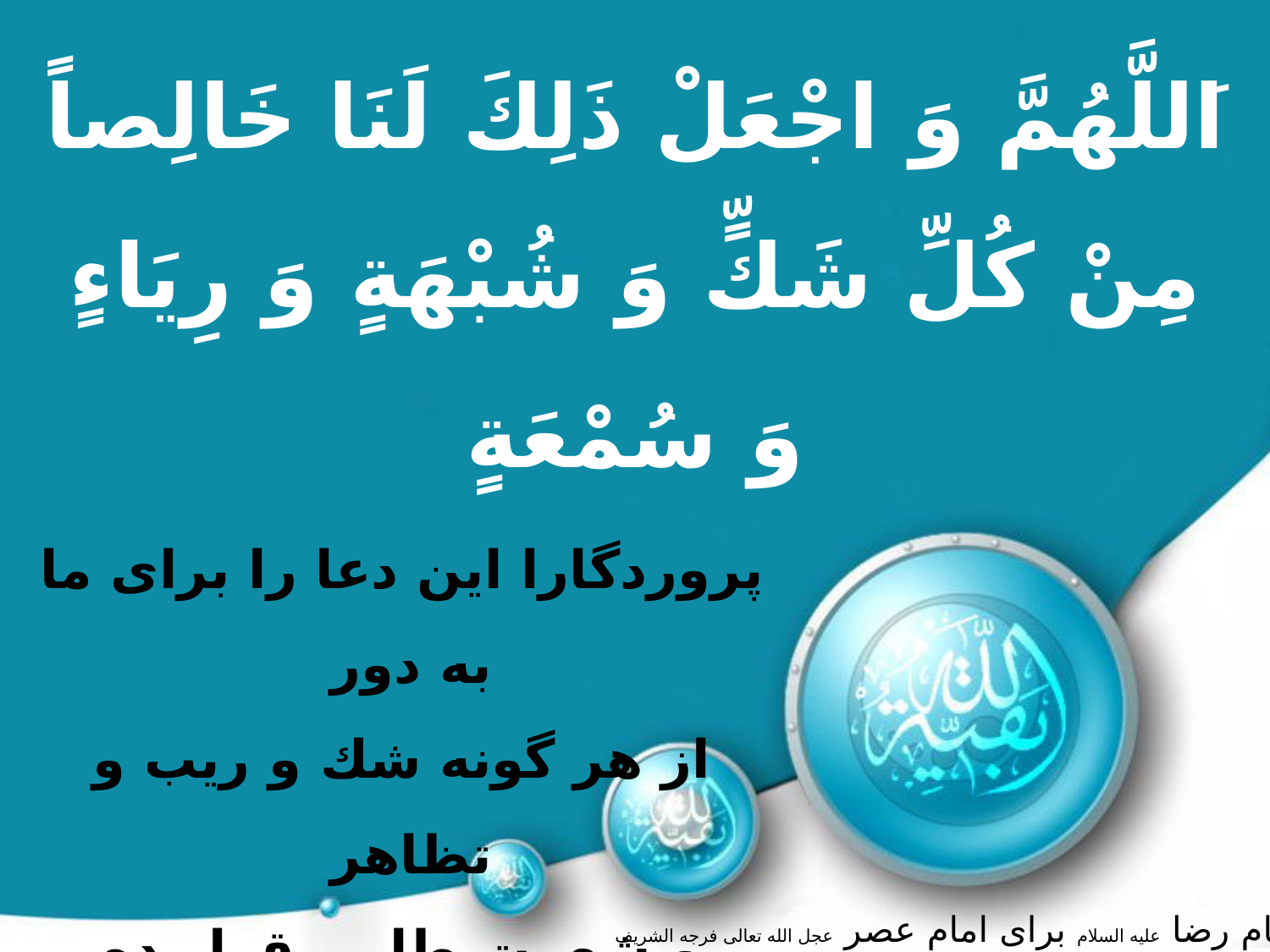

اَللَّهُمَّ وَ اجْعَلْ ذَلِكَ لَنَا خَالِصاً
مِنْ كُلِّ شَكٍّ وَ شُبْهَةٍ وَ رِيَاءٍ وَ سُمْعَةٍ
پروردگارا اين دعا را براى ما به دور
از هر گونه شك و ريب و تظاهر
و شهرت طلبی قرار ده